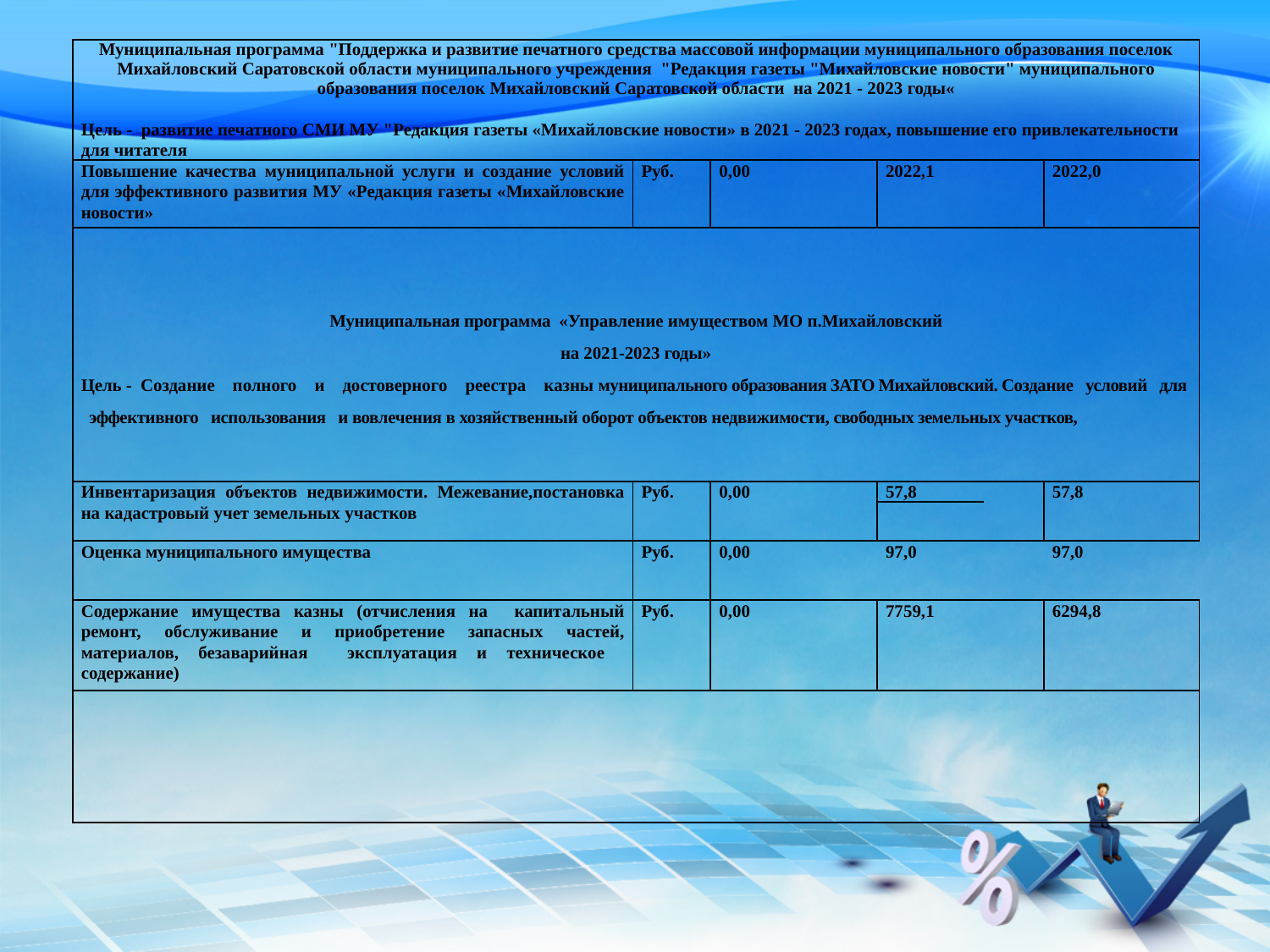

| Муниципальная программа "Поддержка и развитие печатного средства массовой информации муниципального образования поселок Михайловский Саратовской области муниципального учреждения "Редакция газеты "Михайловские новости" муниципального образования поселок Михайловский Саратовской области на 2021 - 2023 годы« Цель - развитие печатного СМИ МУ "Редакция газеты «Михайловские новости» в 2021 - 2023 годах, повышение его привлекательности для читателя |  |  |  |  |
| --- | --- | --- | --- | --- |
| Повышение качества муниципальной услуги и создание условий для эффективного развития МУ «Редакция газеты «Михайловские новости» | Руб. | 0,00 | 2022,1 | 2022,0 |
| Муниципальная программа «Управление имуществом МО п.Михайловский на 2021-2023 годы» Цель - Создание полного и достоверного реестра казны муниципального образования ЗАТО Михайловский. Создание условий для эффективного использования и вовлечения в хозяйственный оборот объектов недвижимости, свободных земельных участков, |  |  |  |  |
| Инвентаризация объектов недвижимости. Межевание,постановка на кадастровый учет земельных участков | Руб. | 0,00 | 57,8 | 57,8 |
| Оценка муниципального имущества | Руб. | 0,00 | 97,0 | 97,0 |
| Содержание имущества казны (отчисления на капитальный ремонт, обслуживание и приобретение запасных частей, материалов, безаварийная эксплуатация и техническое содержание) | Руб. | 0,00 | 7759,1 | 6294,8 |
|  |  |  |  |  |